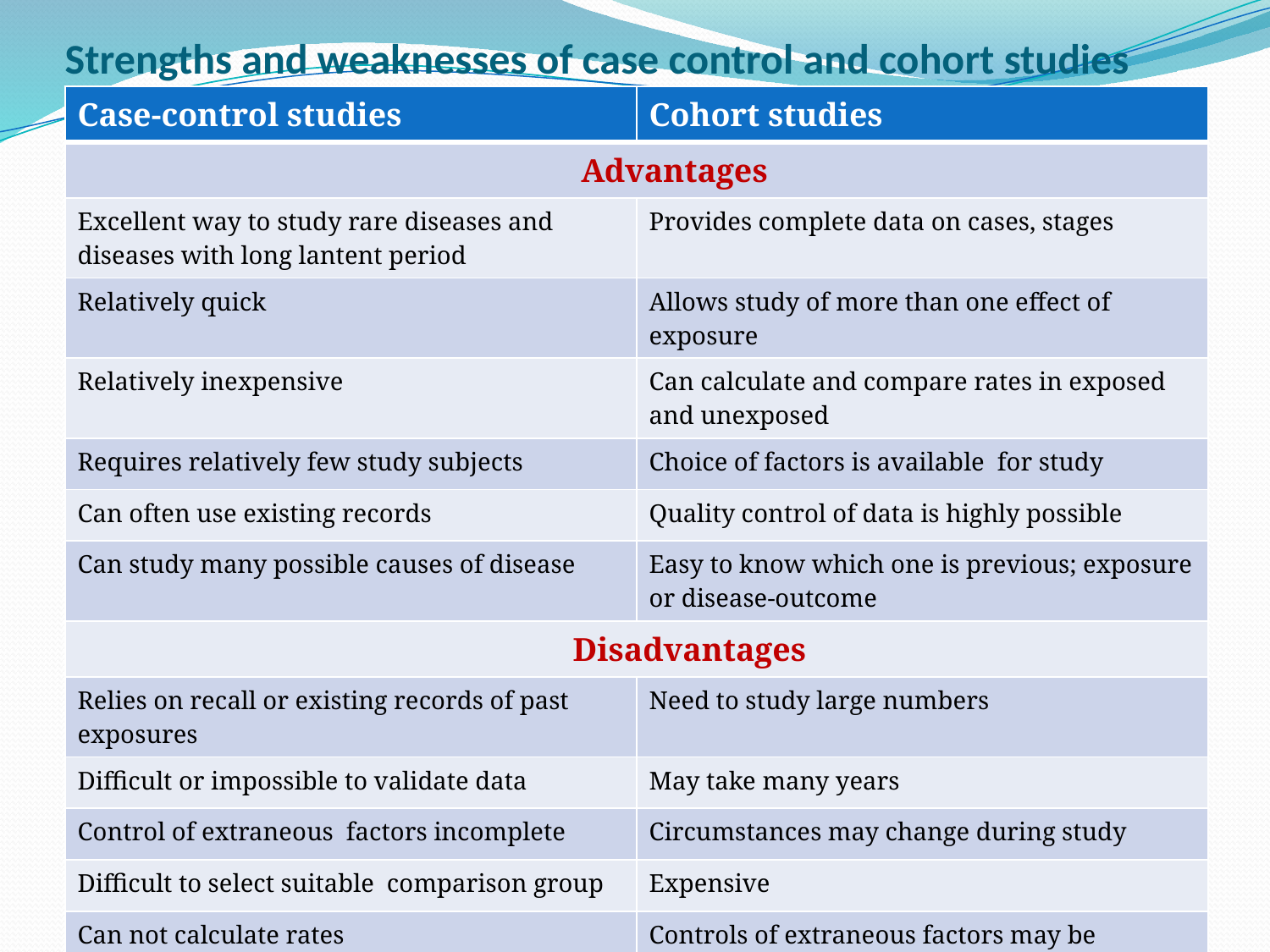

# Strengths and weaknesses of case control and cohort studies
| Case-control studies | Cohort studies |
| --- | --- |
| Advantages |  |
| Excellent way to study rare diseases and diseases with long lantent period | Provides complete data on cases, stages |
| Relatively quick | Allows study of more than one effect of exposure |
| Relatively inexpensive | Can calculate and compare rates in exposed and unexposed |
| Requires relatively few study subjects | Choice of factors is available for study |
| Can often use existing records | Quality control of data is highly possible |
| Can study many possible causes of disease | Easy to know which one is previous; exposure or disease-outcome |
| Disadvantages |  |
| Relies on recall or existing records of past exposures | Need to study large numbers |
| Difficult or impossible to validate data | May take many years |
| Control of extraneous factors incomplete | Circumstances may change during study |
| Difficult to select suitable comparison group | Expensive |
| Can not calculate rates | Controls of extraneous factors may be incomplete |
| Difficulty to know which one is previous; exposure or disease-outcome | Subjects can leave the study during long follow-up |